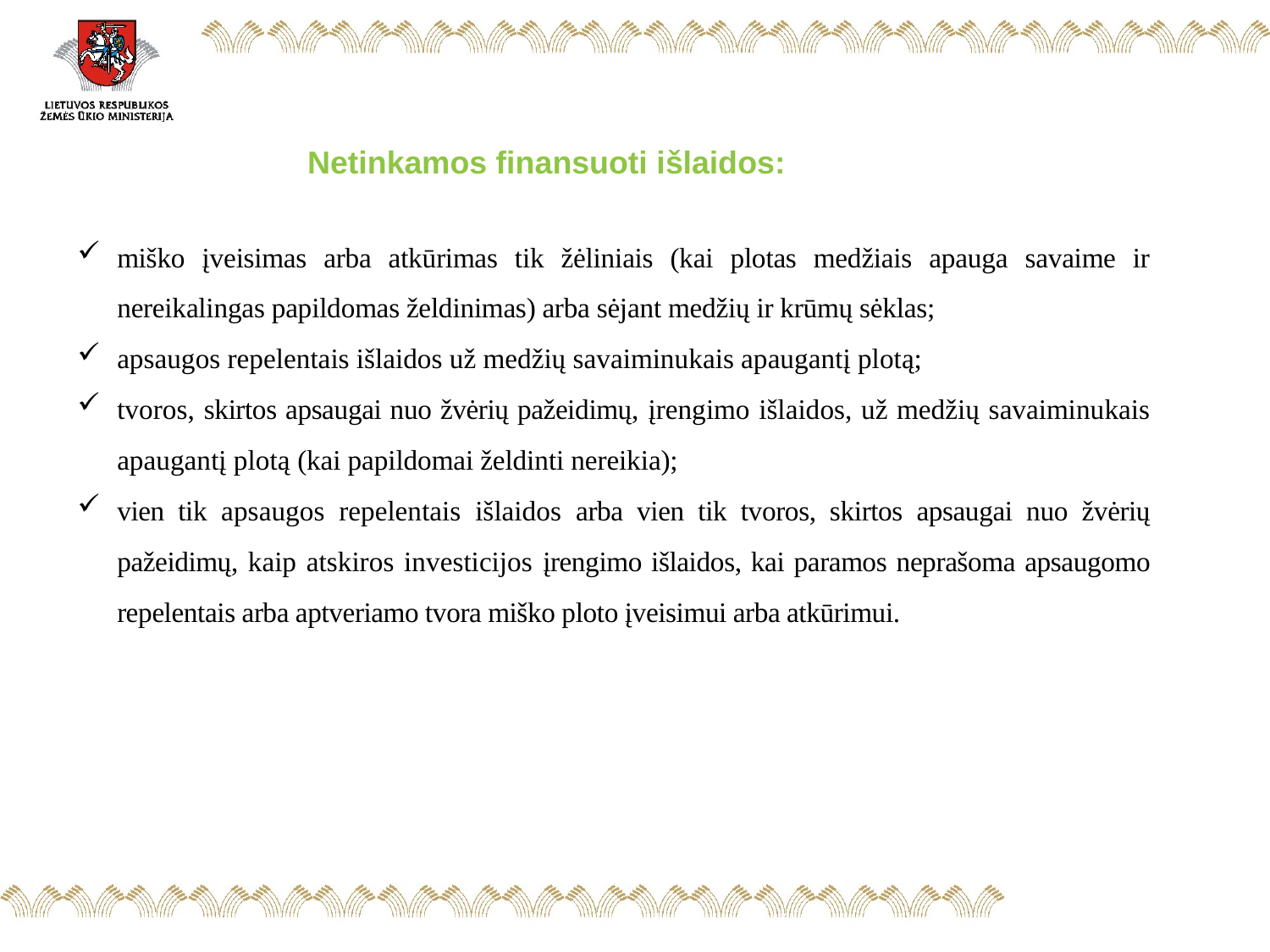

Netinkamos finansuoti išlaidos:
miško įveisimas arba atkūrimas tik žėliniais (kai plotas medžiais apauga savaime ir nereikalingas papildomas želdinimas) arba sėjant medžių ir krūmų sėklas;
apsaugos repelentais išlaidos už medžių savaiminukais apaugantį plotą;
tvoros, skirtos apsaugai nuo žvėrių pažeidimų, įrengimo išlaidos, už medžių savaiminukais apaugantį plotą (kai papildomai želdinti nereikia);
vien tik apsaugos repelentais išlaidos arba vien tik tvoros, skirtos apsaugai nuo žvėrių pažeidimų, kaip atskiros investicijos įrengimo išlaidos, kai paramos neprašoma apsaugomo repelentais arba aptveriamo tvora miško ploto įveisimui arba atkūrimui.